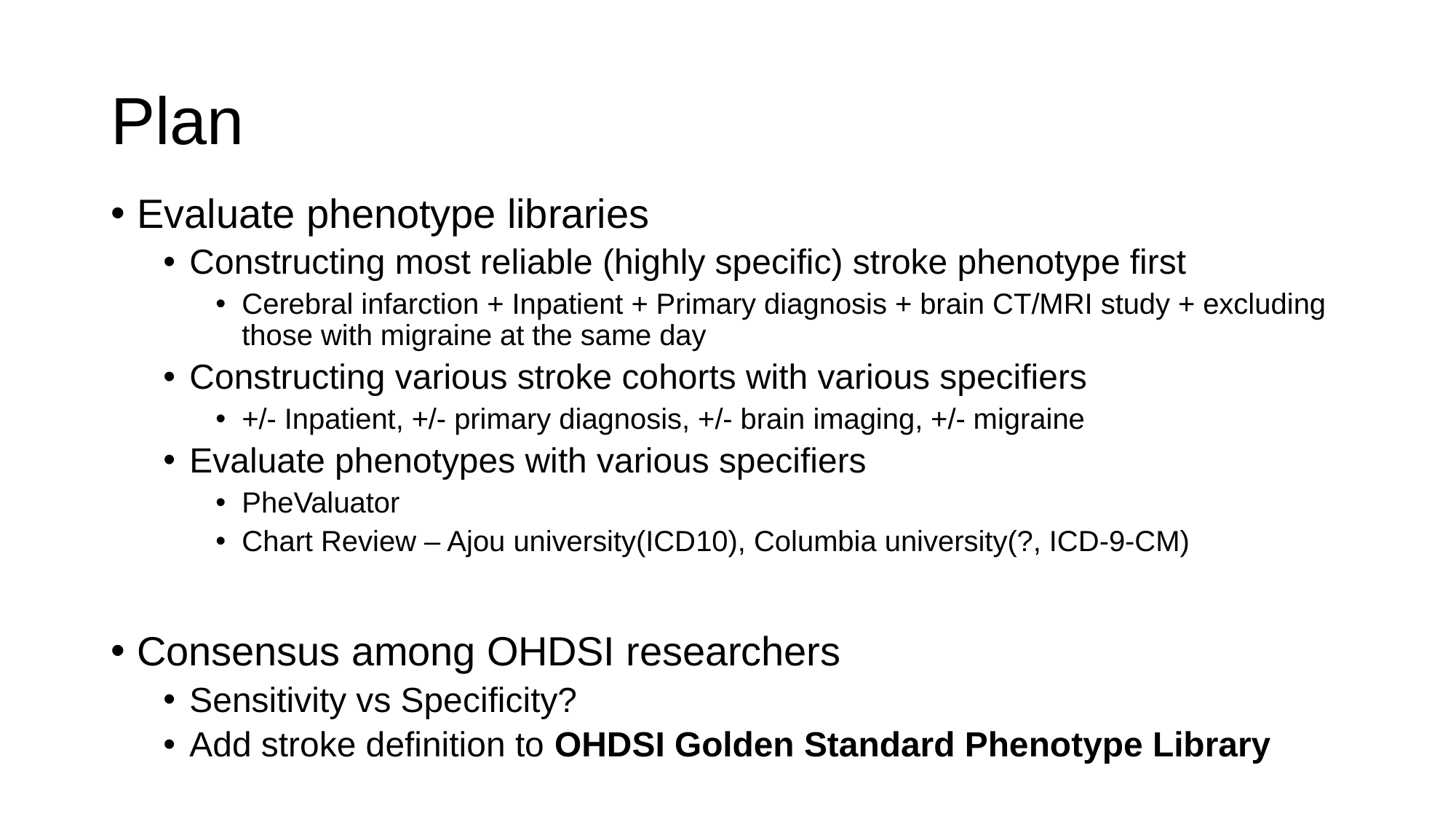

# Plan
Evaluate phenotype libraries
Constructing most reliable (highly specific) stroke phenotype first
Cerebral infarction + Inpatient + Primary diagnosis + brain CT/MRI study + excluding those with migraine at the same day
Constructing various stroke cohorts with various specifiers
+/- Inpatient, +/- primary diagnosis, +/- brain imaging, +/- migraine
Evaluate phenotypes with various specifiers
PheValuator
Chart Review – Ajou university(ICD10), Columbia university(?, ICD-9-CM)

Consensus among OHDSI researchers
Sensitivity vs Specificity?
Add stroke definition to OHDSI Golden Standard Phenotype Library